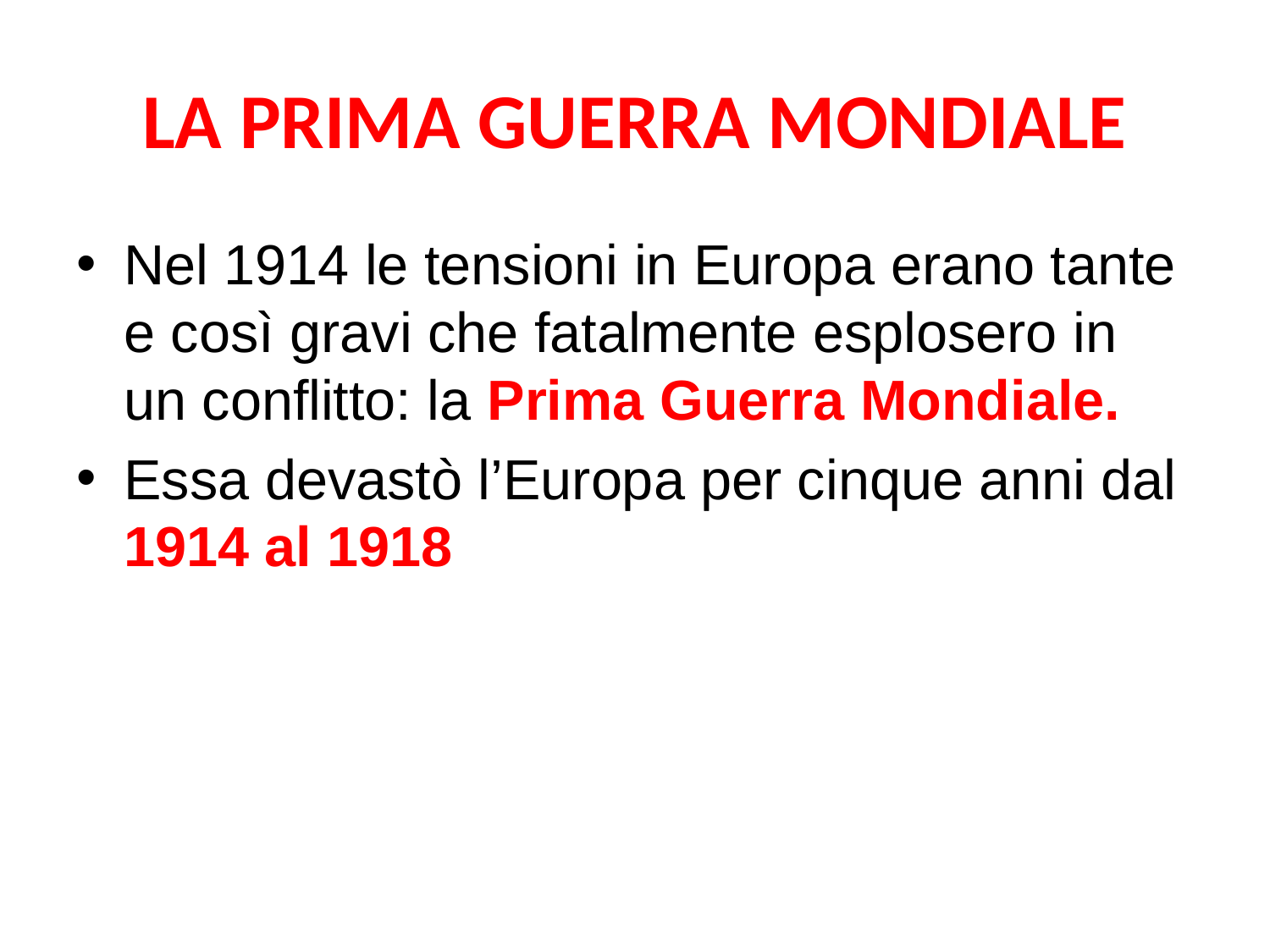

# LA PRIMA GUERRA MONDIALE
Nel 1914 le tensioni in Europa erano tante e così gravi che fatalmente esplosero in un conflitto: la Prima Guerra Mondiale.
Essa devastò l’Europa per cinque anni dal 1914 al 1918